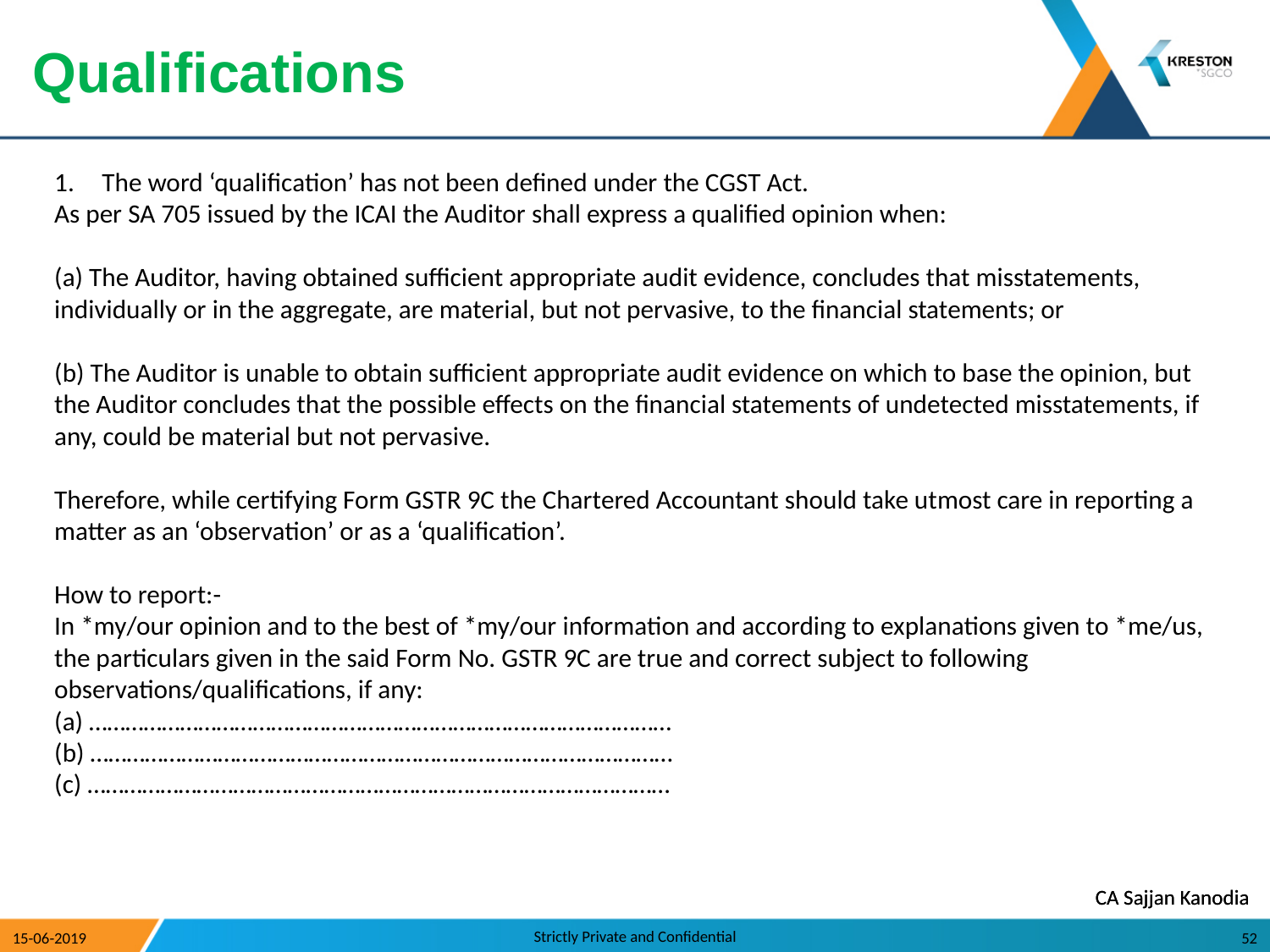

Qualifications
The word ‘qualification’ has not been defined under the CGST Act.
As per SA 705 issued by the ICAI the Auditor shall express a qualified opinion when:

(a) The Auditor, having obtained sufficient appropriate audit evidence, concludes that misstatements, individually or in the aggregate, are material, but not pervasive, to the financial statements; or

(b) The Auditor is unable to obtain sufficient appropriate audit evidence on which to base the opinion, but the Auditor concludes that the possible effects on the financial statements of undetected misstatements, if any, could be material but not pervasive.

Therefore, while certifying Form GSTR 9C the Chartered Accountant should take utmost care in reporting a matter as an ‘observation’ or as a ‘qualification’.

How to report:-
In *my/our opinion and to the best of *my/our information and according to explanations given to *me/us, the particulars given in the said Form No. GSTR 9C are true and correct subject to following observations/qualifications, if any:
(a) ……………………………………………………………………………………
(b) ……………………………………………………………………………………
(c) ……………………………………………………………………………………